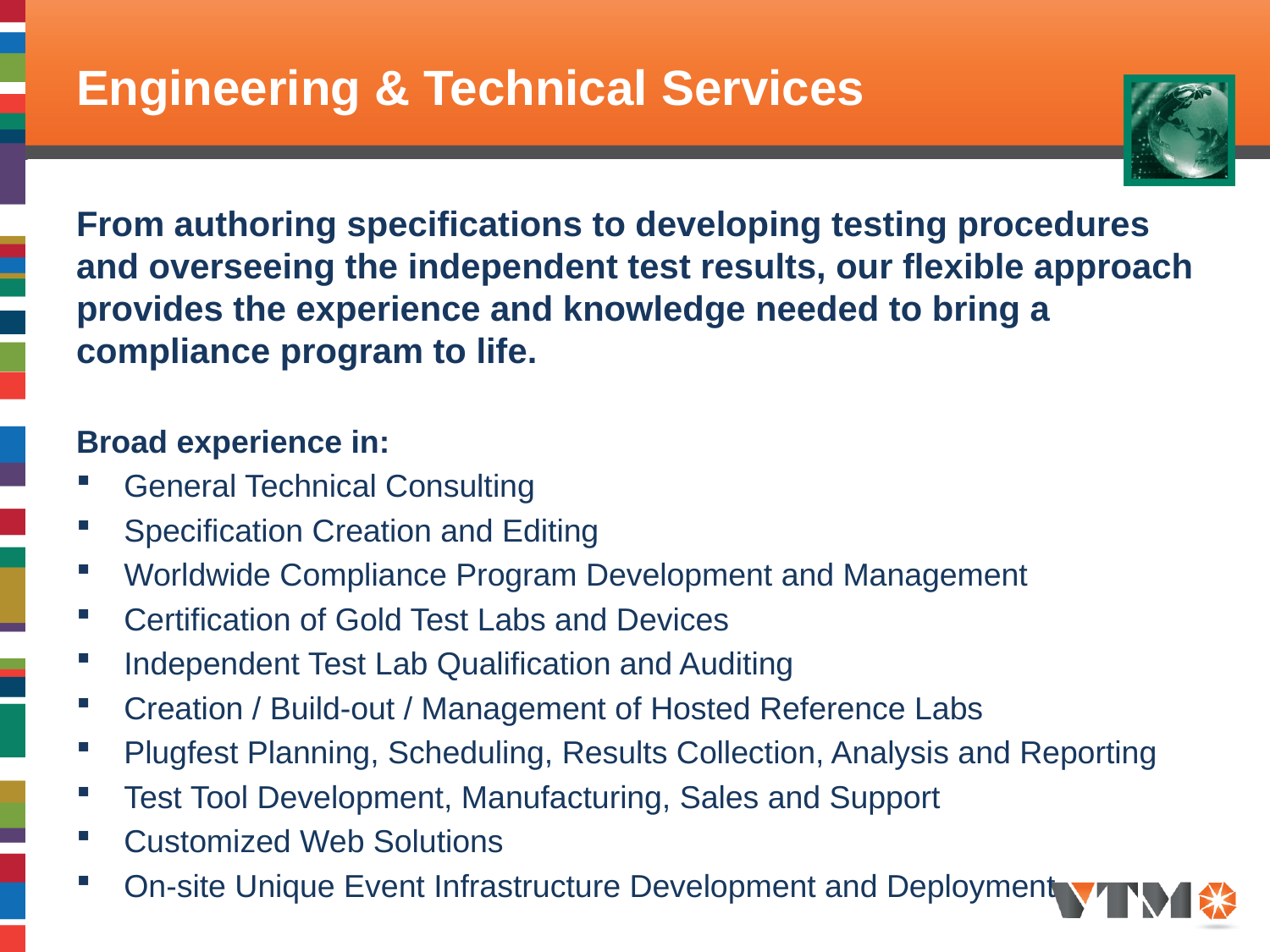

# Engineering & Technical Services
From authoring specifications to developing testing procedures and overseeing the independent test results, our flexible approach provides the experience and knowledge needed to bring a compliance program to life.

Broad experience in:
General Technical Consulting
Specification Creation and Editing
Worldwide Compliance Program Development and Management
Certification of Gold Test Labs and Devices
Independent Test Lab Qualification and Auditing
Creation / Build-out / Management of Hosted Reference Labs
Plugfest Planning, Scheduling, Results Collection, Analysis and Reporting
Test Tool Development, Manufacturing, Sales and Support
Customized Web Solutions
On-site Unique Event Infrastructure Development and Deployment